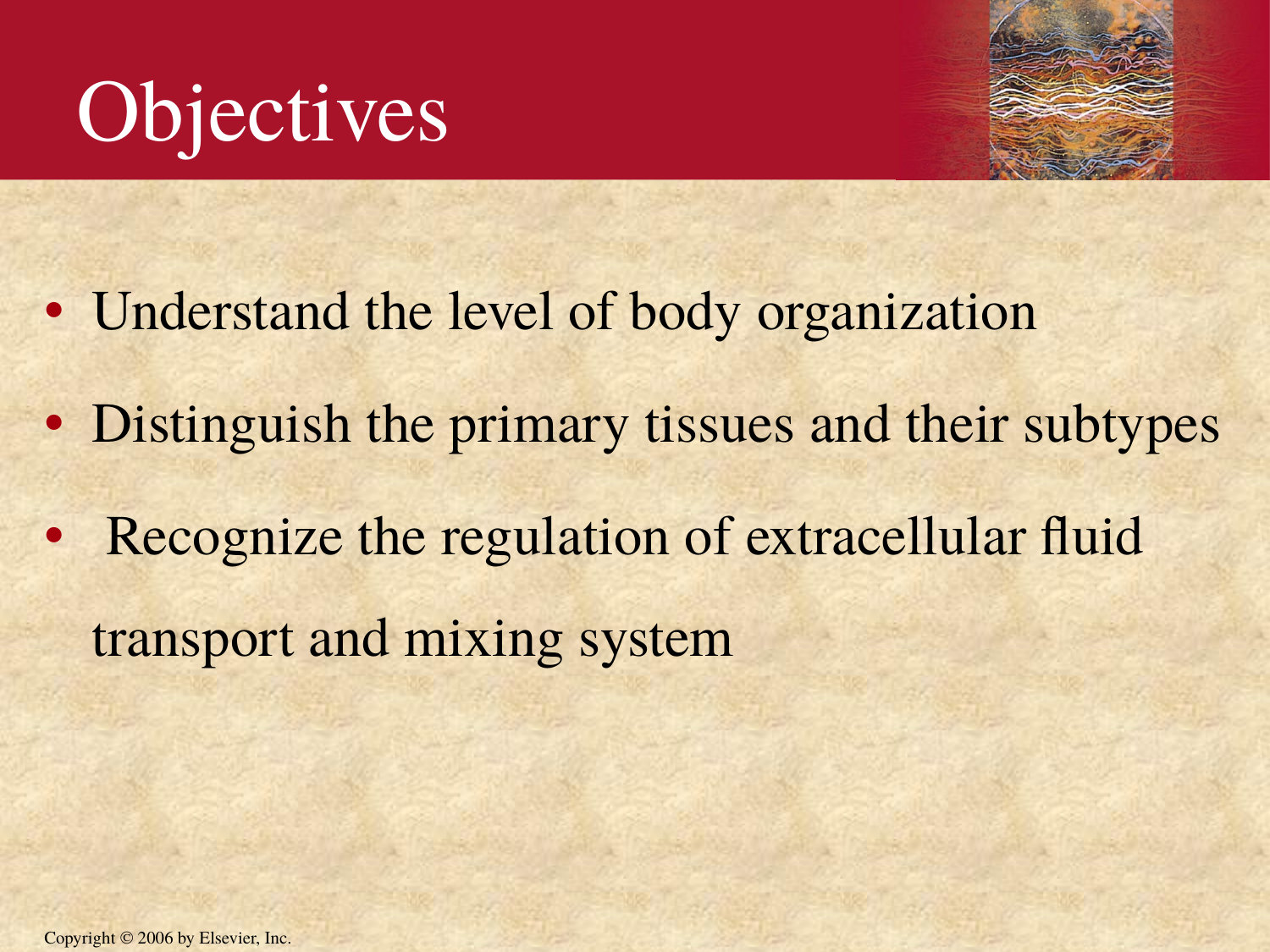

# Objectives
Understand the level of body organization
Distinguish the primary tissues and their subtypes
 Recognize the regulation of extracellular fluid transport and mixing system